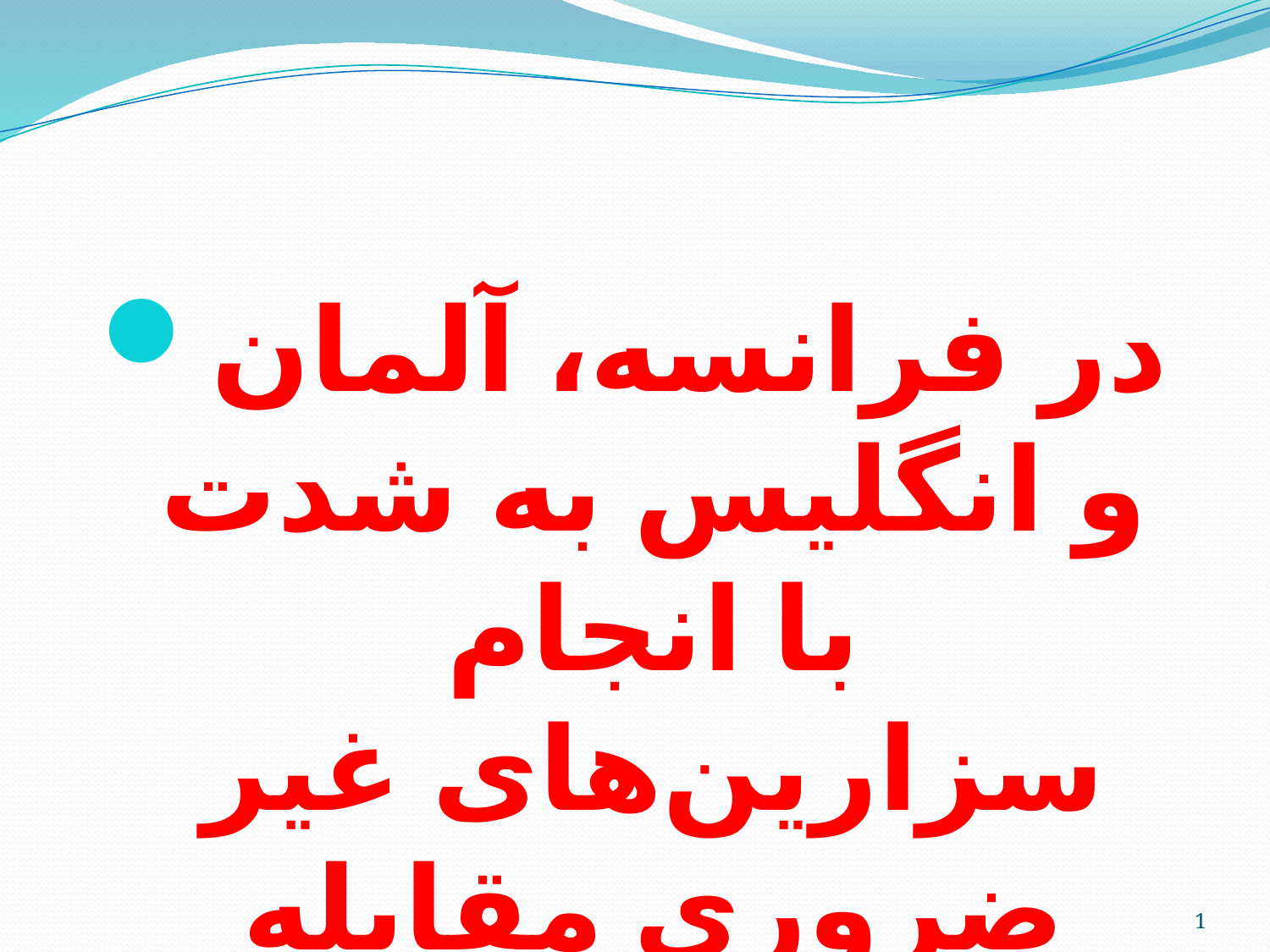

#
در فرانسه، آلمان و انگلیس به شدت با انجام سزارین‌های غیر ضروری مقابله می‌شود.

1